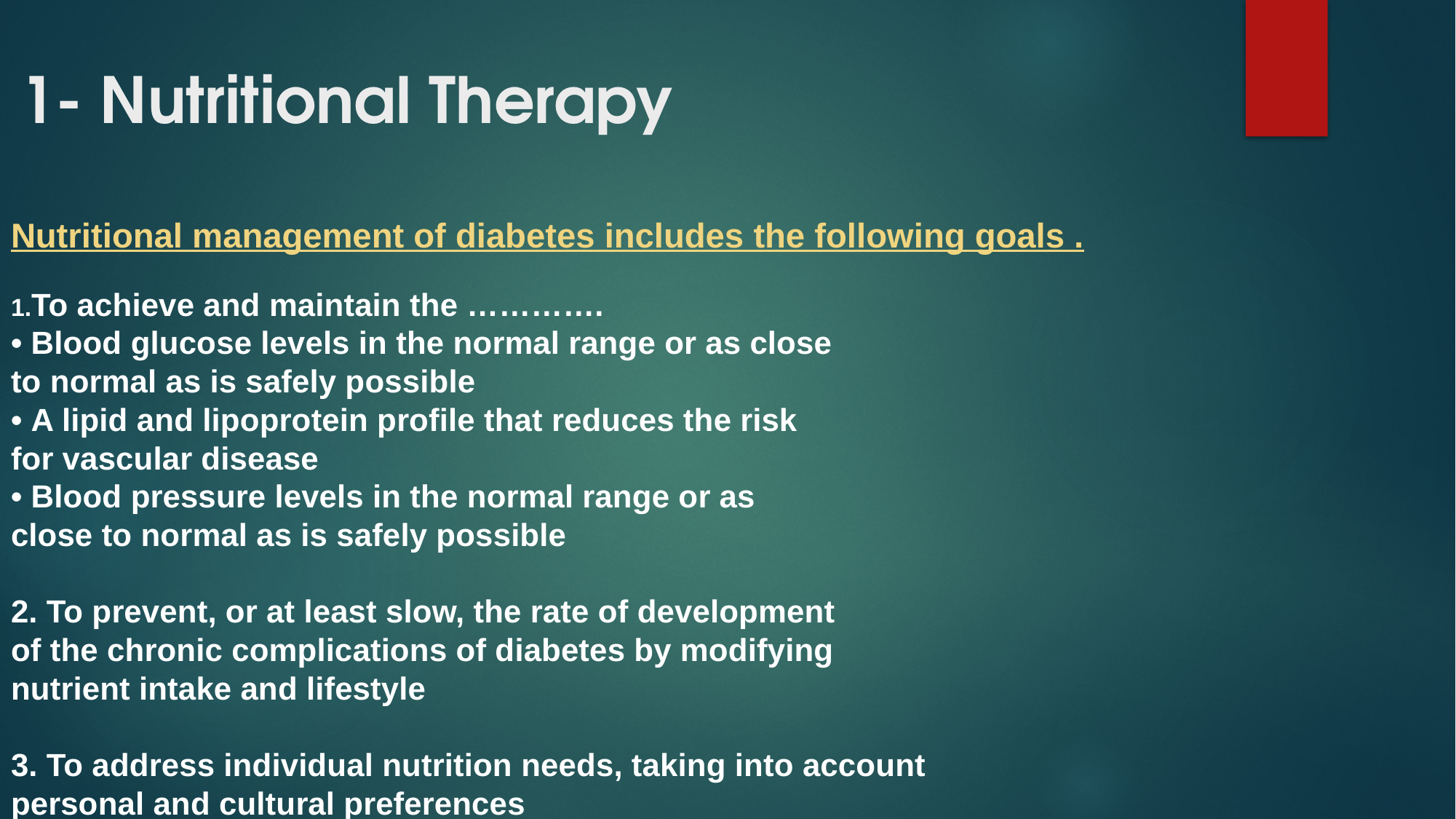

# 1- Nutritional Therapy

Nutritional management of diabetes includes the following goals .

1.To achieve and maintain the ………….
• Blood glucose levels in the normal range or as close
to normal as is safely possible
• A lipid and lipoprotein profile that reduces the risk
for vascular disease
• Blood pressure levels in the normal range or as
close to normal as is safely possible

2. To prevent, or at least slow, the rate of development
of the chronic complications of diabetes by modifying
nutrient intake and lifestyle

3. To address individual nutrition needs, taking into account
personal and cultural preferences